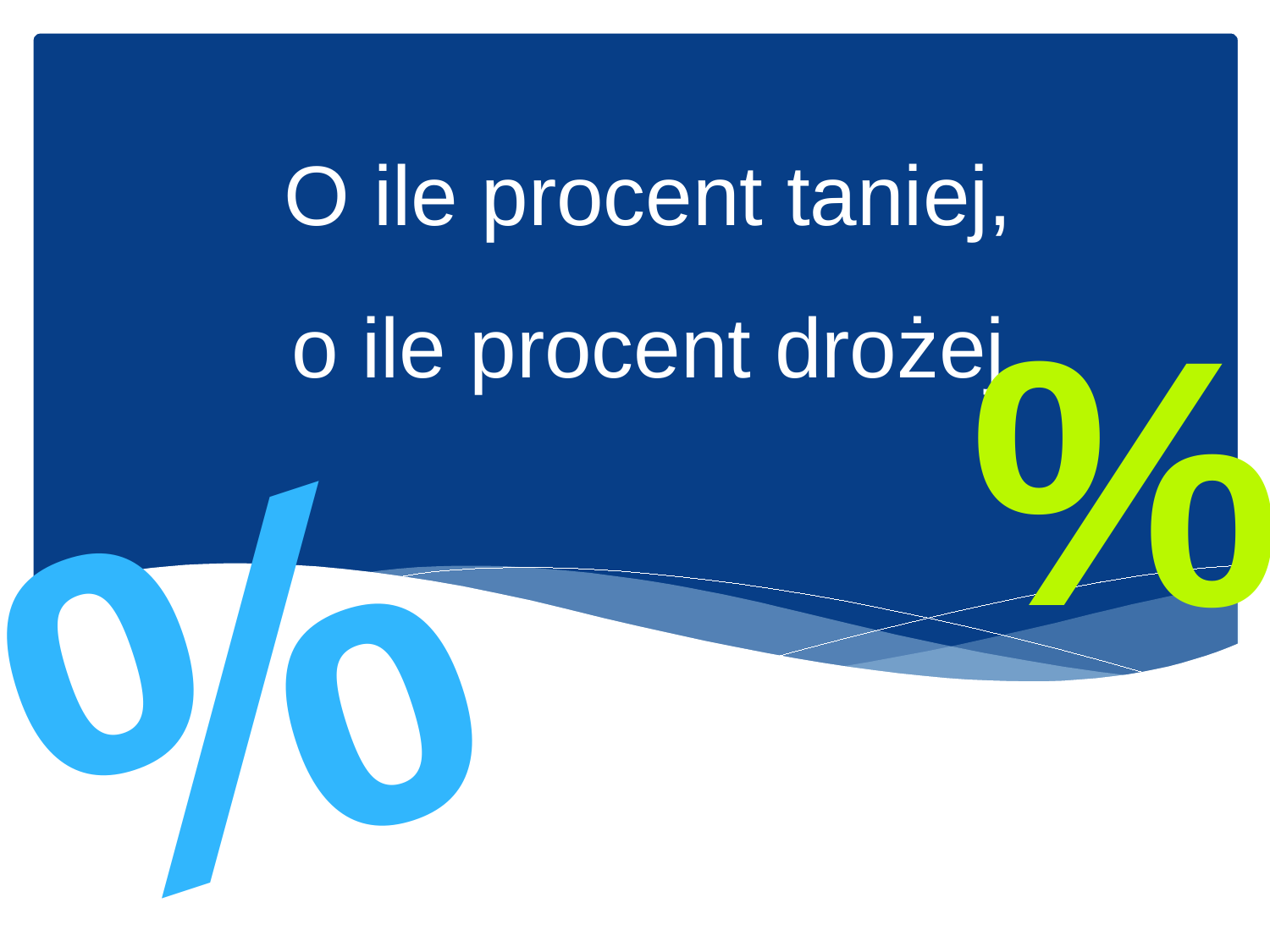

# O ile procent taniej, o ile procent drożej
%
%